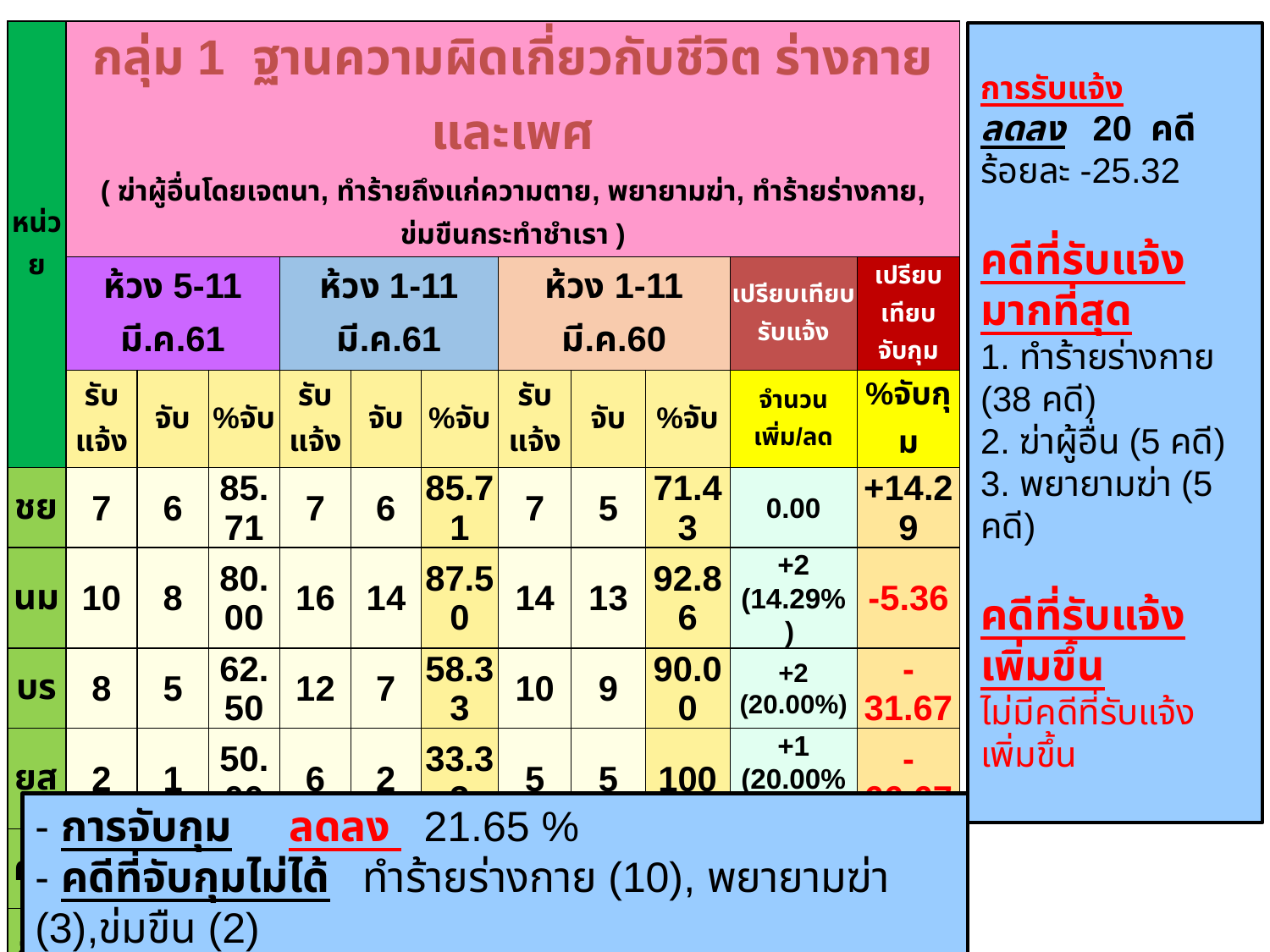

| หน่วย | กลุ่ม 1 ฐานความผิดเกี่ยวกับชีวิต ร่างกาย และเพศ ( ฆ่าผู้อื่นโดยเจตนา, ทำร้ายถึงแก่ความตาย, พยายามฆ่า, ทำร้ายร่างกาย, ข่มขืนกระทำชำเรา ) |  |  |  |  |  |  |  |  |  |  |
| --- | --- | --- | --- | --- | --- | --- | --- | --- | --- | --- | --- |
|  | ห้วง 5-11 มี.ค.61 |  |  | ห้วง 1-11 มี.ค.61 |  |  | ห้วง 1-11 มี.ค.60 |  |  | เปรียบเทียบรับแจ้ง | เปรียบเทียบจับกุม |
|  | รับแจ้ง | จับ | %จับ | รับแจ้ง | จับ | %จับ | รับแจ้ง | จับ | %จับ | จำนวน เพิ่ม/ลด | %จับกุม |
| ชย | 7 | 6 | 85.71 | 7 | 6 | 85.71 | 7 | 5 | 71.43 | 0.00 | +14.29 |
| นม | 10 | 8 | 80.00 | 16 | 14 | 87.50 | 14 | 13 | 92.86 | +2 (14.29%) | -5.36 |
| บร | 8 | 5 | 62.50 | 12 | 7 | 58.33 | 10 | 9 | 90.00 | +2 (20.00%) | -31.67 |
| ยส | 2 | 1 | 50.00 | 6 | 2 | 33.33 | 5 | 5 | 100 | +1 (20.00%) | -66.67 |
| ศก | 6 | 4 | 66.67 | 6 | 4 | 66.67 | 14 | 13 | 92.86 | -8 (-57.14%) | -26.19 |
| สร | 4 | 2 | 50.00 | 6 | 4 | 66.67 | 16 | 14 | 87.50 | -10 (-62.50%) | -20.83 |
| อจ | 0 | 0 | 0.00 | 0 | 0 | 0.00 | 3 | 3 | 100 | -3 (-100%) | -100 |
| อบ | 5 | 4 | 80.00 | 6 | 4 | 66.67 | 10 | 10 | 100 | -4 (-40.00%) | -33.33 |
| ภ.3 | 42 | 30 | 71.43 | 59 | 41 | 69.49 | 79 | 72 | 91.14 | -20 (-25.32%) | -21.65 |

การรับแจ้ง
ลดลง   20  คดี
ร้อยละ -25.32

คดีที่รับแจ้งมากที่สุด
1. ทำร้ายร่างกาย (38 คดี)
2. ฆ่าผู้อื่น (5 คดี)
3. พยายามฆ่า (5 คดี)

คดีที่รับแจ้งเพิ่มขึ้น
ไม่มีคดีที่รับแจ้งเพิ่มขึ้น

- การจับกุม   	ลดลง   21.65 %
- คดีที่จับกุมไม่ได้   ทำร้ายร่างกาย (10), พยายามฆ่า (3),ข่มขืน (2)